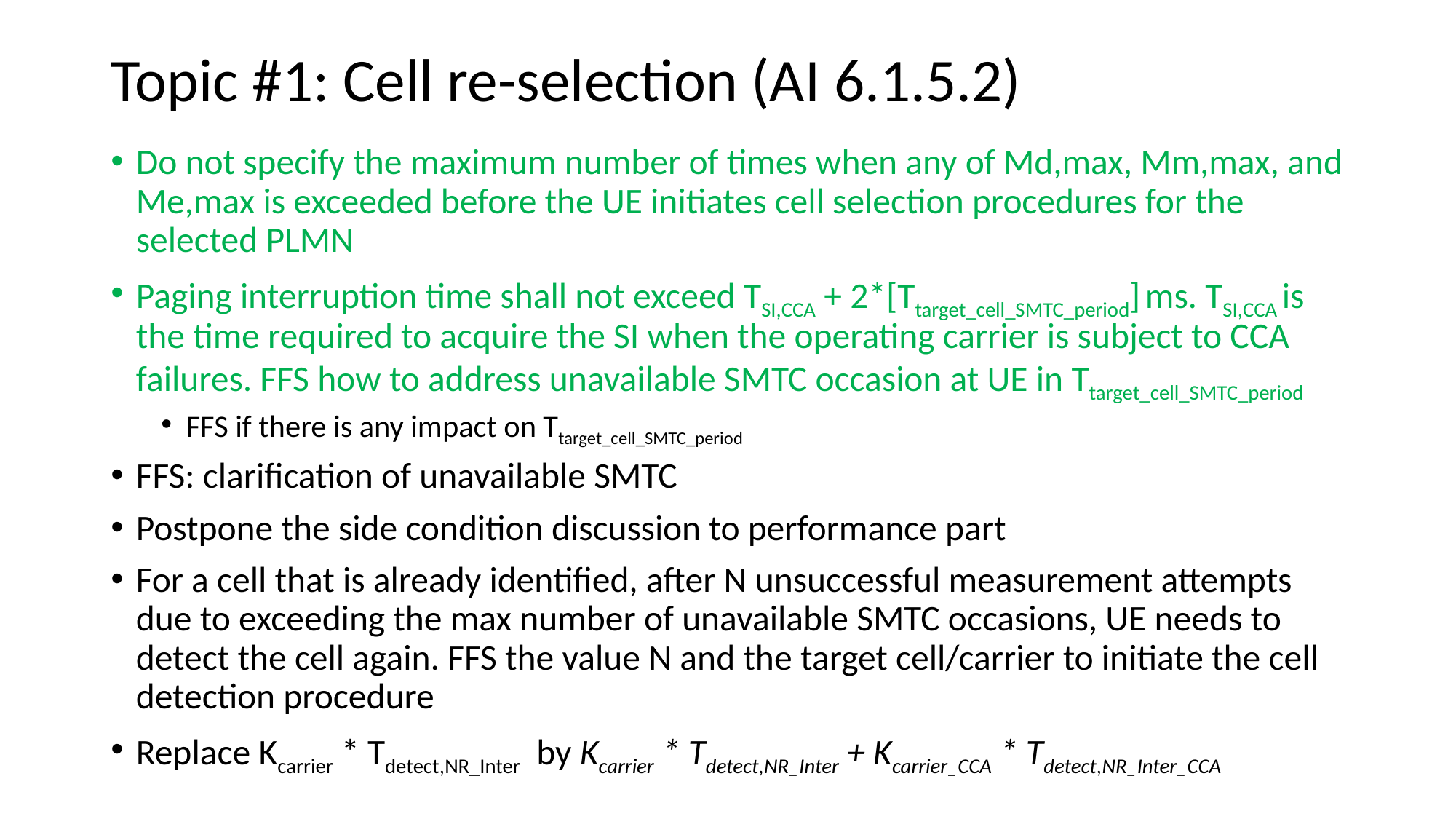

# Topic #1: Cell re-selection (AI 6.1.5.2)
Do not specify the maximum number of times when any of Md,max, Mm,max, and Me,max is exceeded before the UE initiates cell selection procedures for the selected PLMN
Paging interruption time shall not exceed TSI,CCA + 2*[Ttarget_cell_SMTC_period] ms. TSI,CCA is the time required to acquire the SI when the operating carrier is subject to CCA failures. FFS how to address unavailable SMTC occasion at UE in Ttarget_cell_SMTC_period
FFS if there is any impact on Ttarget_cell_SMTC_period
FFS: clarification of unavailable SMTC
Postpone the side condition discussion to performance part
For a cell that is already identified, after N unsuccessful measurement attempts due to exceeding the max number of unavailable SMTC occasions, UE needs to detect the cell again. FFS the value N and the target cell/carrier to initiate the cell detection procedure
Replace Kcarrier * Tdetect,NR_Inter  by Kcarrier * Tdetect,NR_Inter + Kcarrier_CCA * Tdetect,NR_Inter_CCA